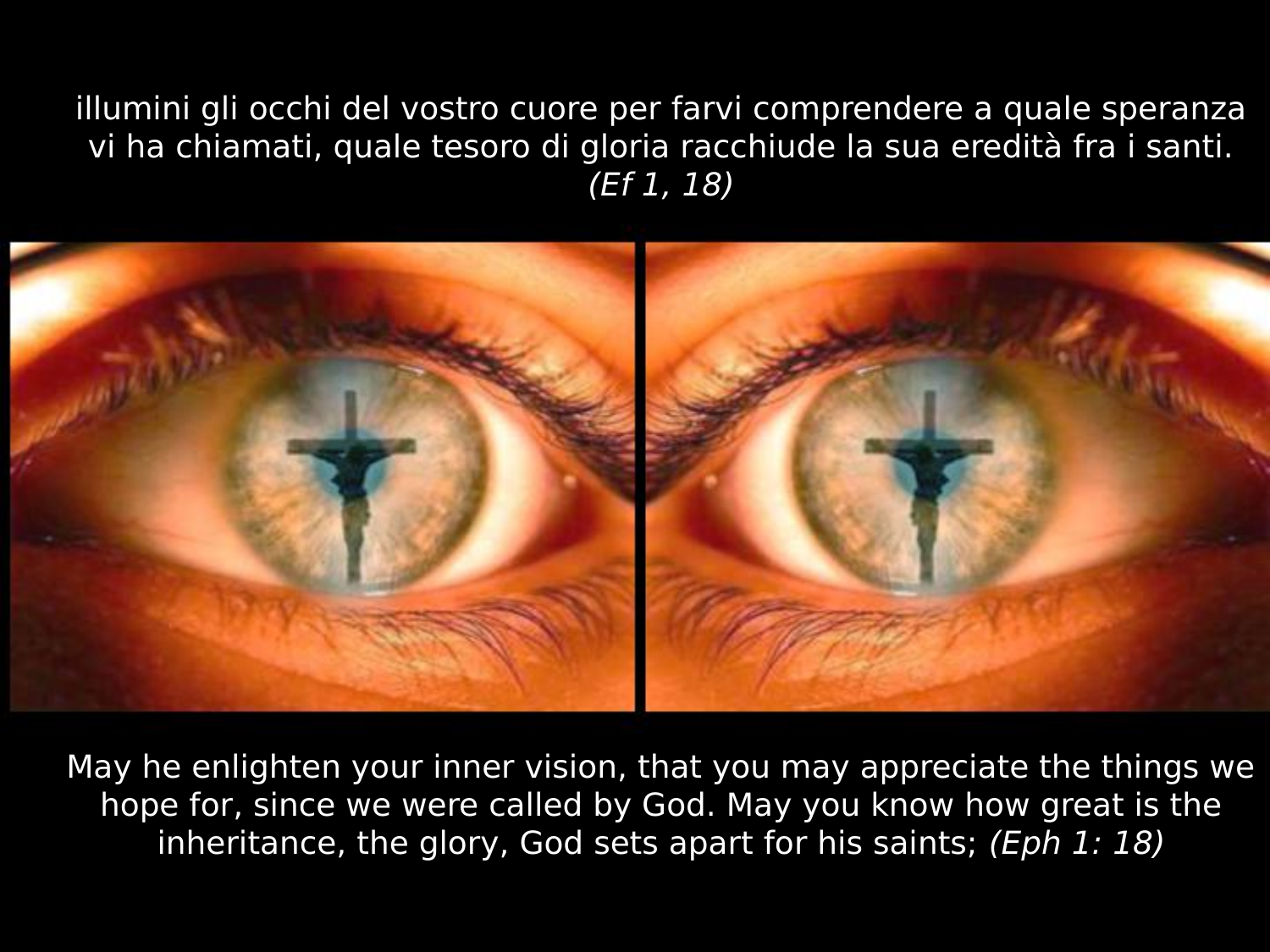

# illumini gli occhi del vostro cuore per farvi comprendere a quale speranza vi ha chiamati, quale tesoro di gloria racchiude la sua eredità fra i santi. (Ef 1, 18)
May he enlighten your inner vision, that you may appreciate the things we hope for, since we were called by God. May you know how great is the inheritance, the glory, God sets apart for his saints; (Eph 1: 18)